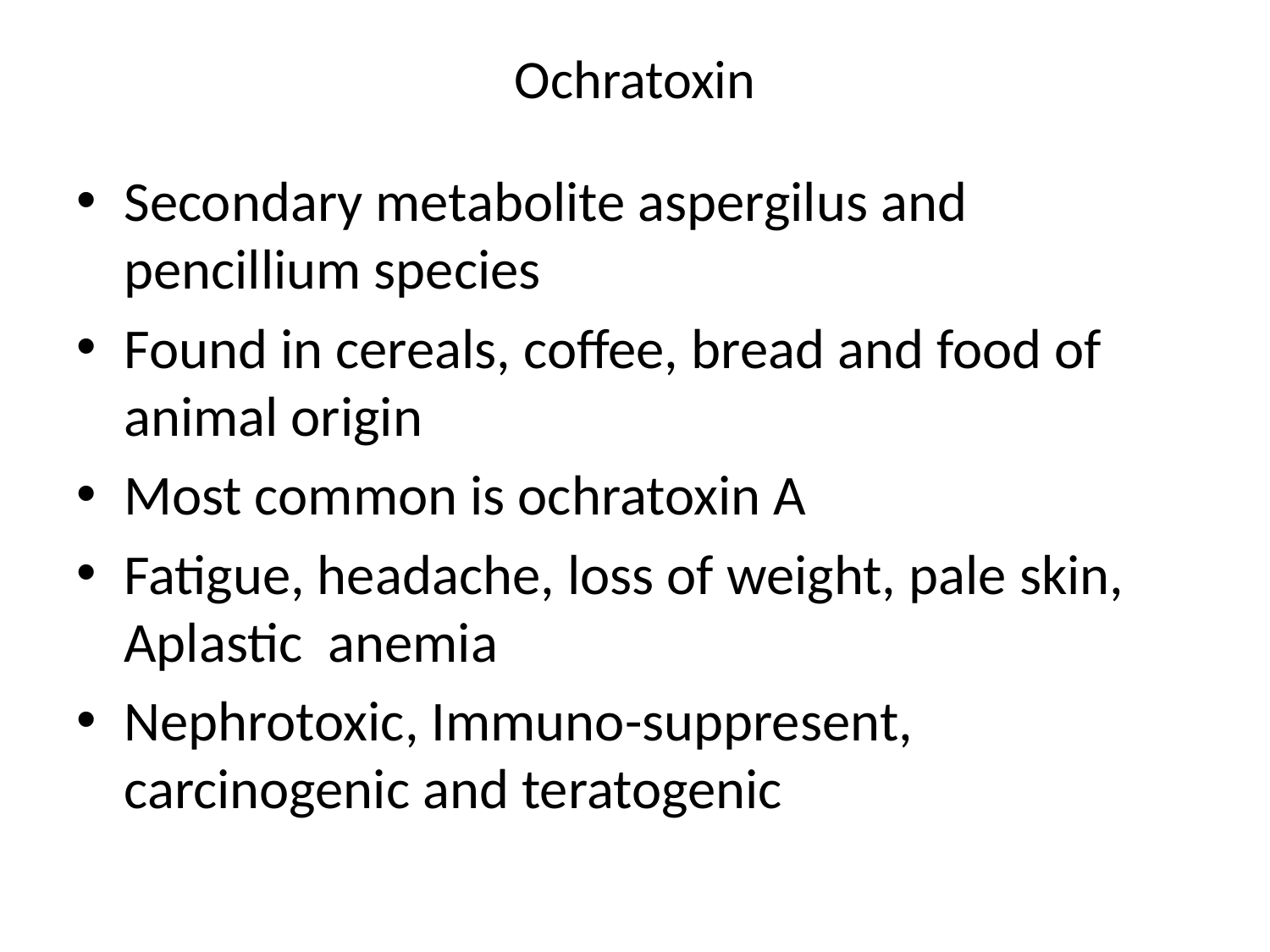

# Ochratoxin
Secondary metabolite aspergilus and pencillium species
Found in cereals, coffee, bread and food of animal origin
Most common is ochratoxin A
Fatigue, headache, loss of weight, pale skin, Aplastic  anemia
Nephrotoxic, Immuno-suppresent, carcinogenic and teratogenic